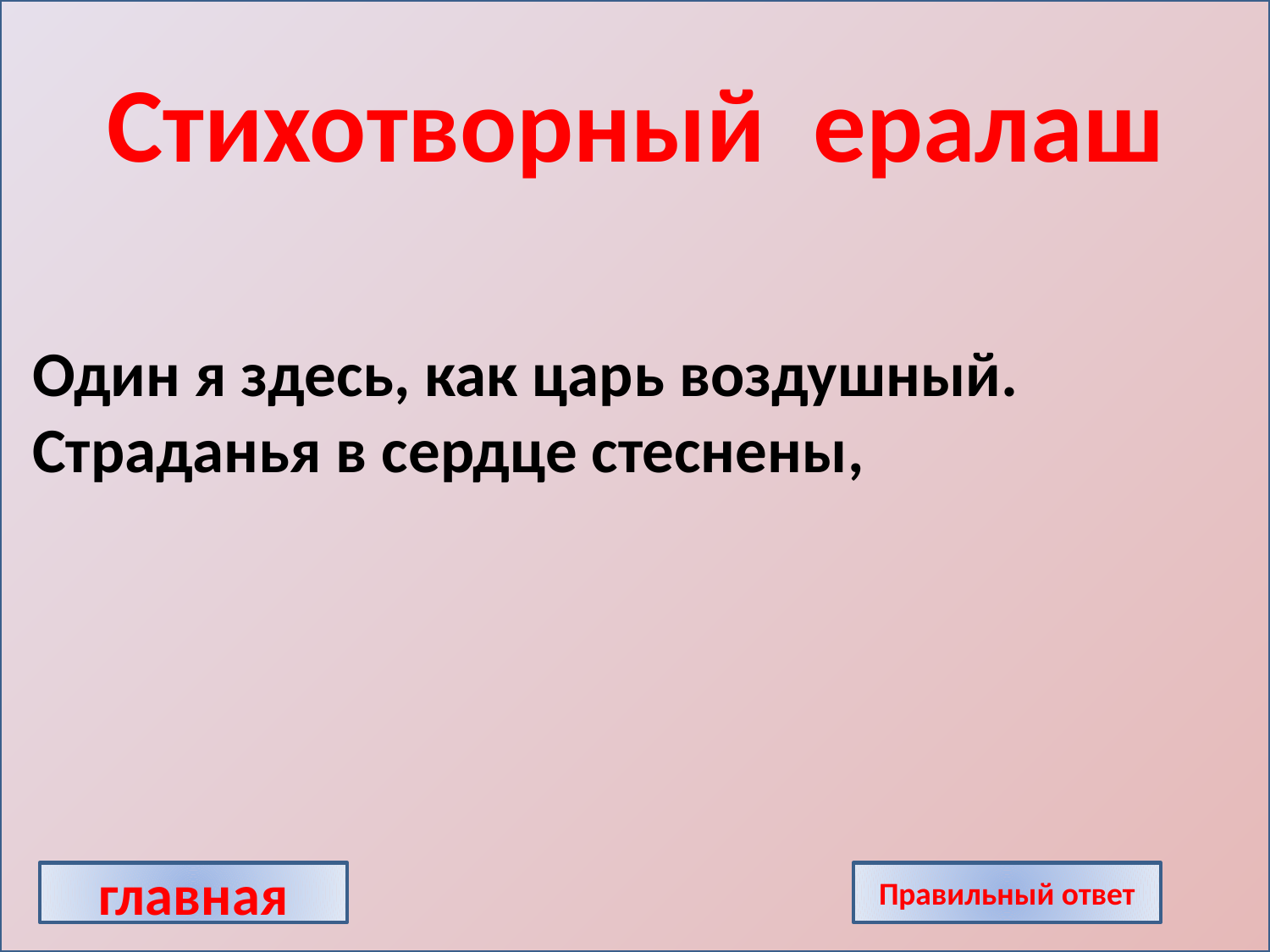

Стихотворный  ералаш
Один я здесь, как царь воздушный.
Страданья в сердце стеснены,

главная
Правильный ответ